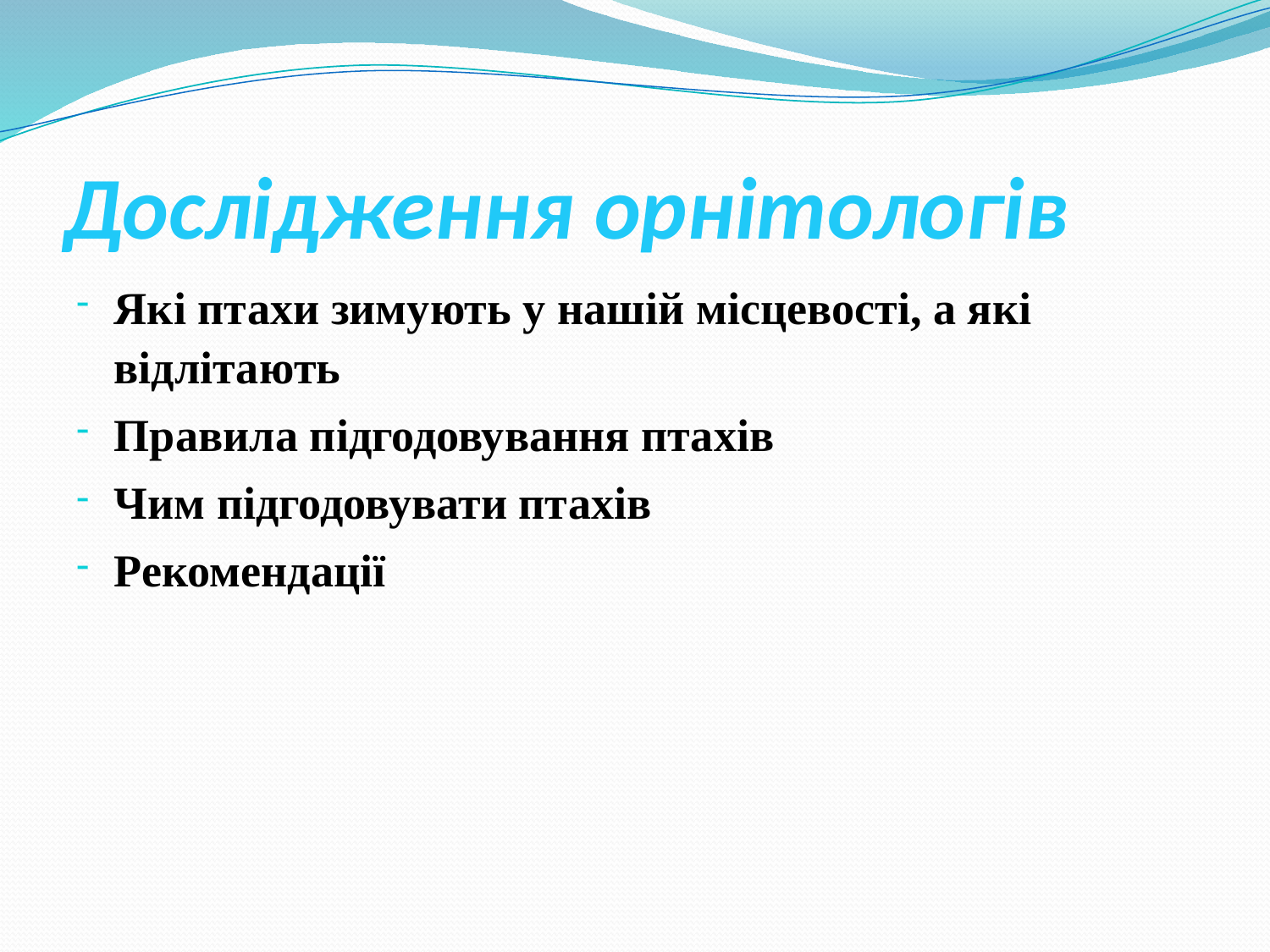

# Дослідження орнітологів
Які птахи зимують у нашій місцевості, а які відлітають
Правила підгодовування птахів
Чим підгодовувати птахів
Рекомендації